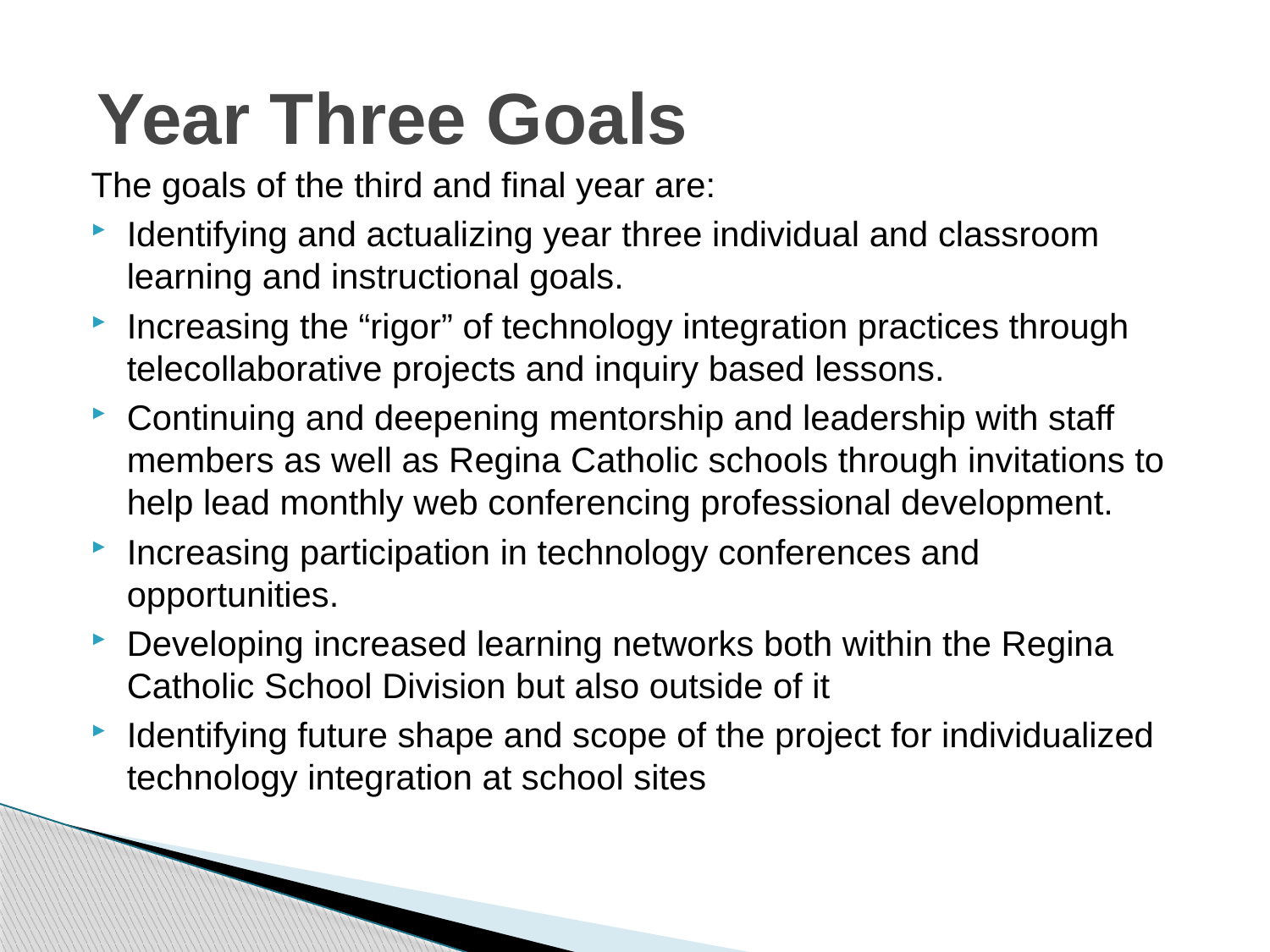

# Year Three Goals
The goals of the third and final year are:
Identifying and actualizing year three individual and classroom learning and instructional goals.
Increasing the “rigor” of technology integration practices through telecollaborative projects and inquiry based lessons.
Continuing and deepening mentorship and leadership with staff members as well as Regina Catholic schools through invitations to help lead monthly web conferencing professional development.
Increasing participation in technology conferences and opportunities.
Developing increased learning networks both within the Regina Catholic School Division but also outside of it
Identifying future shape and scope of the project for individualized technology integration at school sites